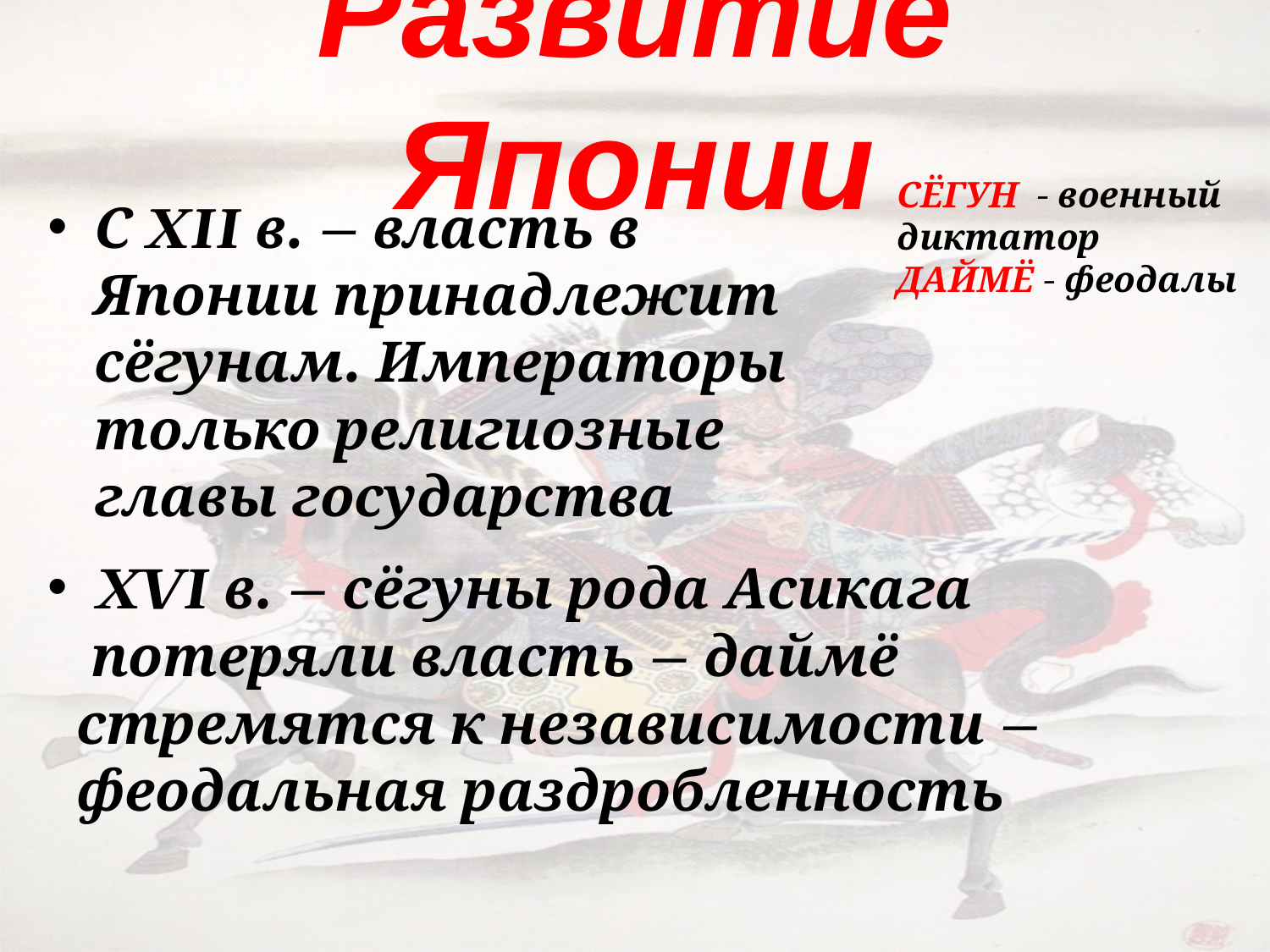

# Развитие Японии
СЁГУН  - военный
диктатор
ДАЙМЁ - феодалы
С XII в. – власть в Японии принадлежит сёгунам. Императоры только религиозные главы государства
  XVI в. – сёгуны рода Асикага
   потеряли власть – даймё
  стремятся к независимости –
  феодальная раздробленность